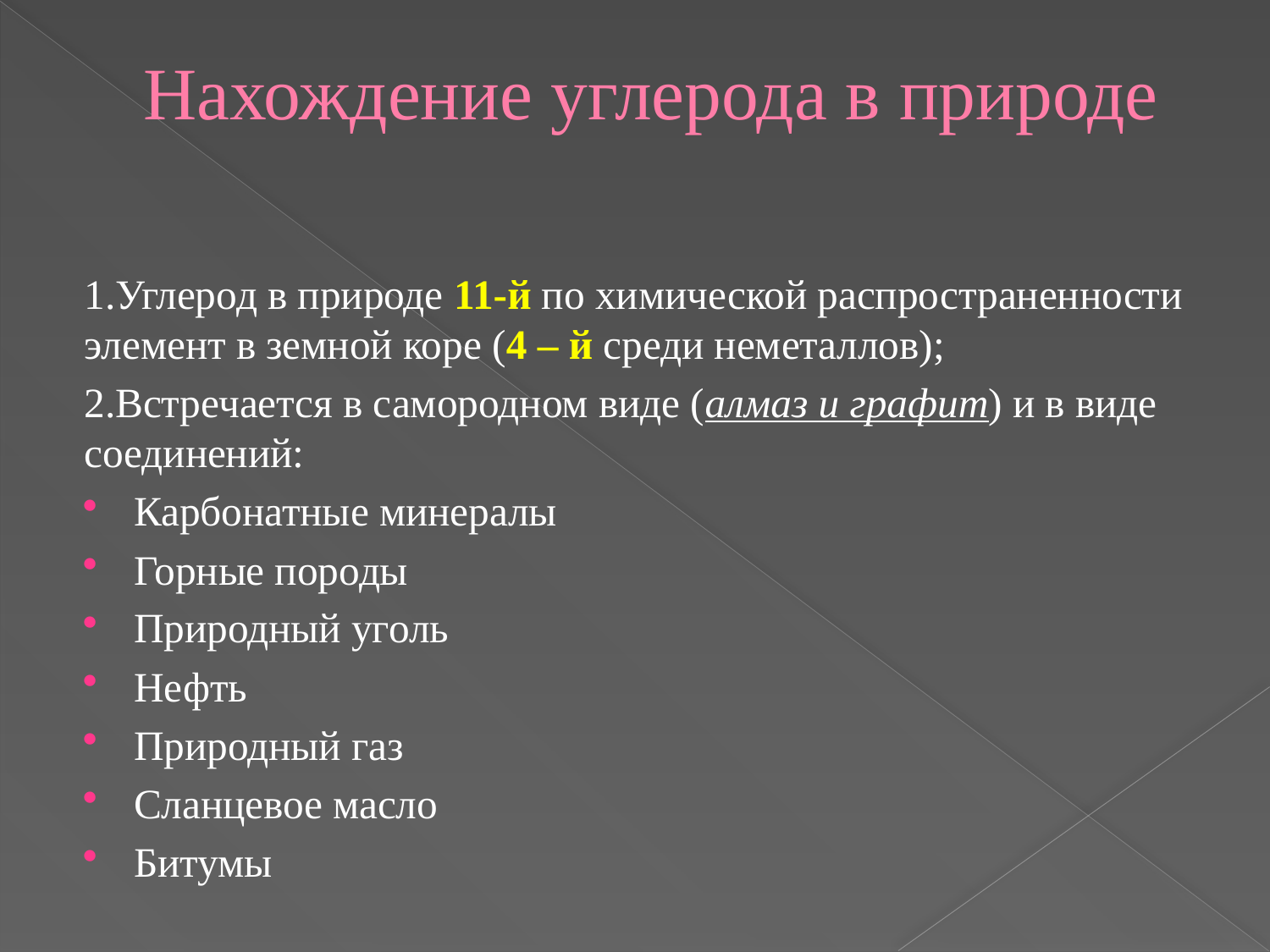

# Нахождение углерода в природе
1.Углерод в природе 11-й по химической распространенности элемент в земной коре (4 – й среди неметаллов);
2.Встречается в самородном виде (алмаз и графит) и в виде соединений:
Карбонатные минералы
Горные породы
Природный уголь
Нефть
Природный газ
Сланцевое масло
Битумы